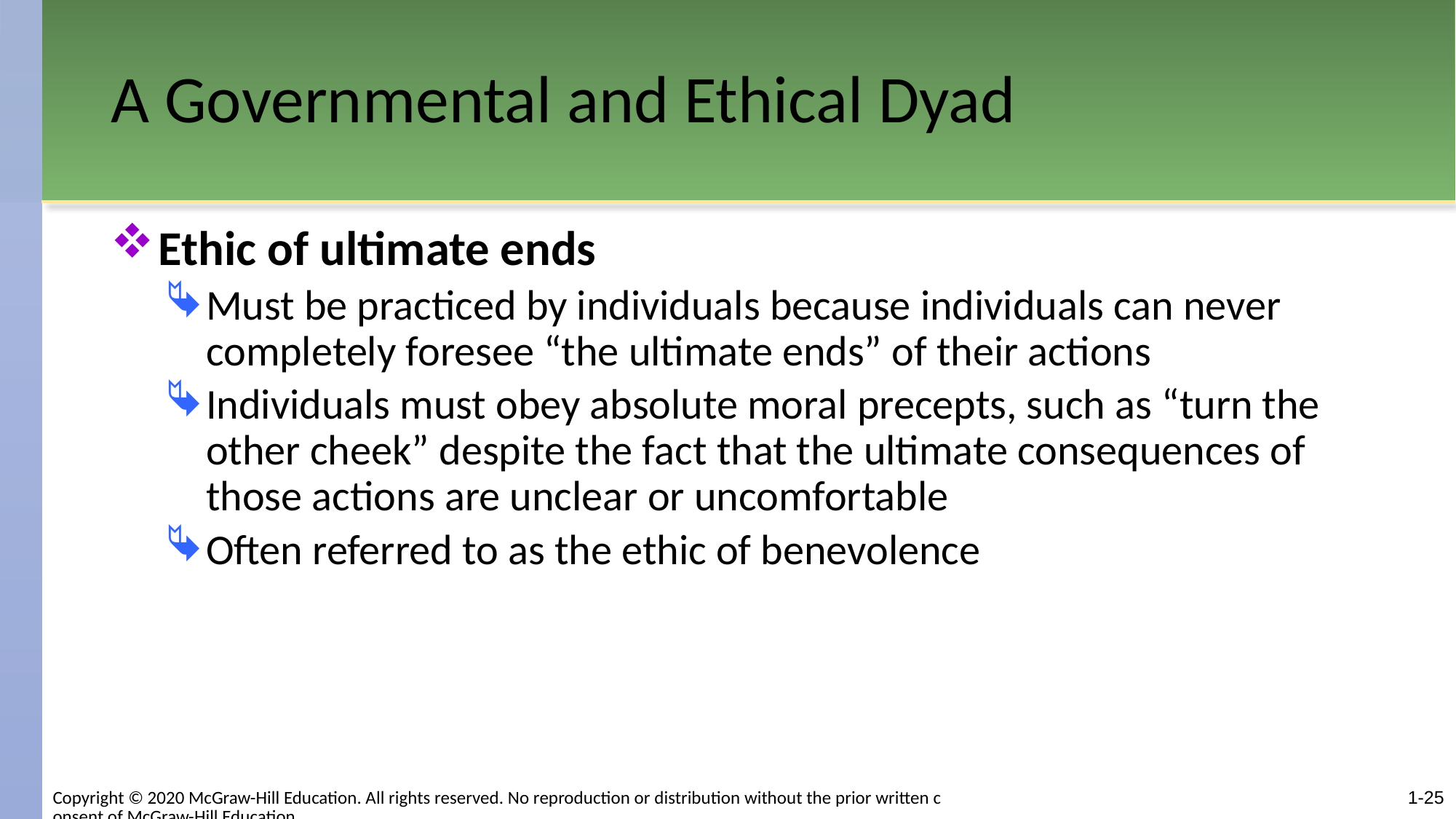

# A Governmental and Ethical Dyad
Ethic of ultimate ends
Must be practiced by individuals because individuals can never completely foresee “the ultimate ends” of their actions
Individuals must obey absolute moral precepts, such as “turn the other cheek” despite the fact that the ultimate consequences of those actions are unclear or uncomfortable
Often referred to as the ethic of benevolence
1-25
Copyright © 2020 McGraw-Hill Education. All rights reserved. No reproduction or distribution without the prior written consent of McGraw-Hill Education.